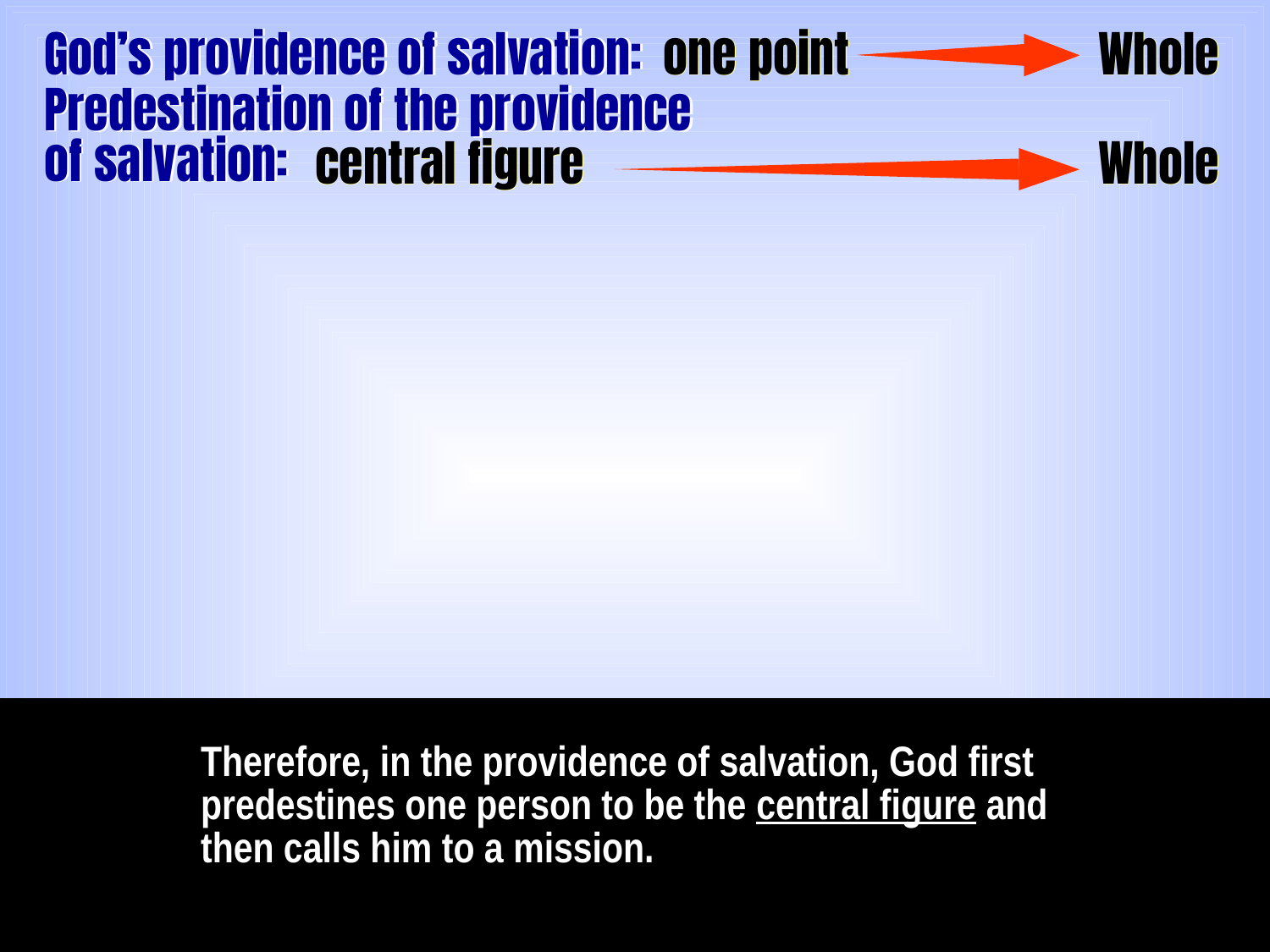

God’s providence of salvation:
one point
Whole

Predestination of the providence  of salvation:
central figure
Whole

Therefore, in the providence of salvation, God first predestines one person to be the central figure and then calls him to a mission.